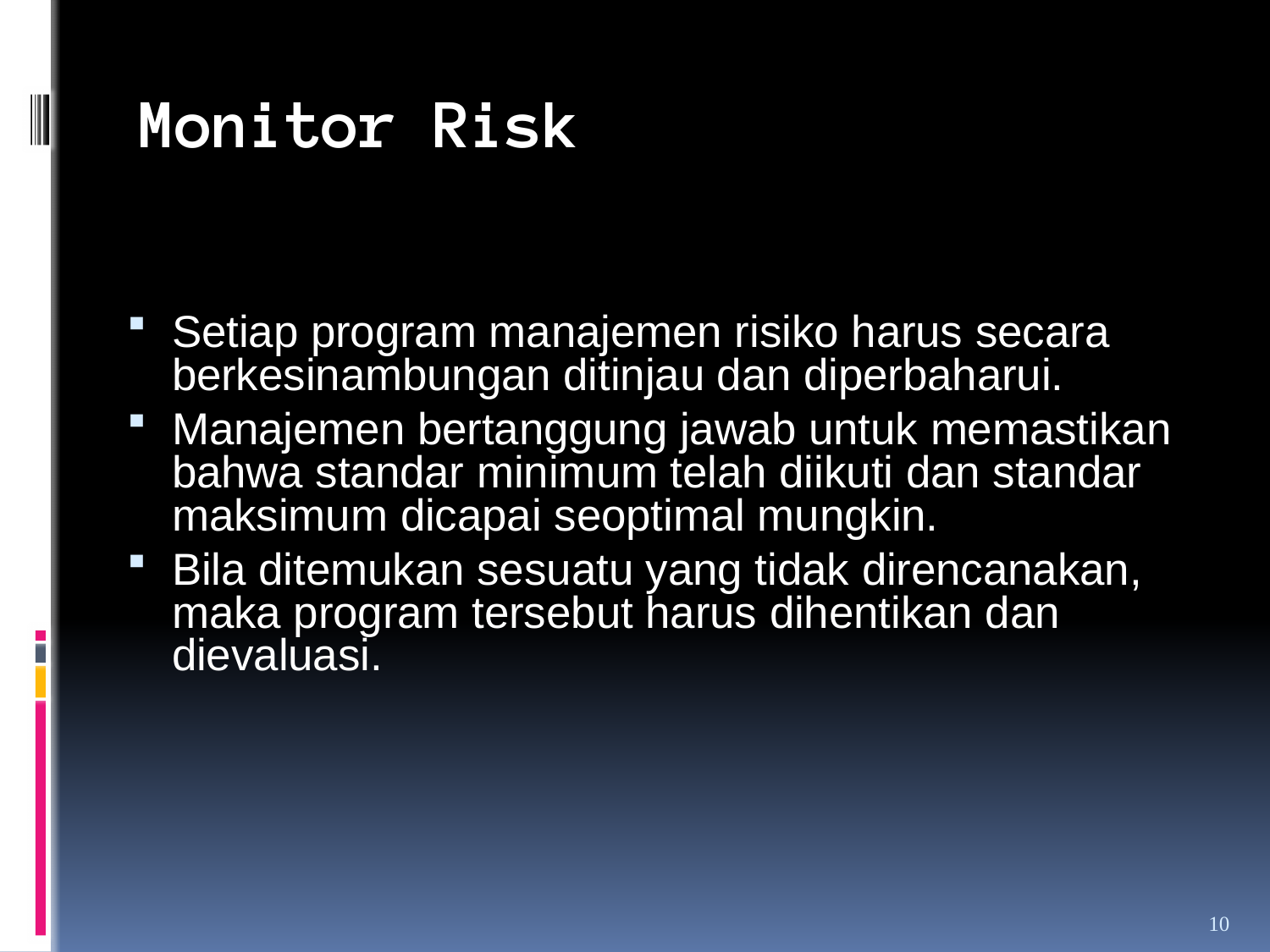

# Monitor Risk
Setiap program manajemen risiko harus secara berkesinambungan ditinjau dan diperbaharui.
Manajemen bertanggung jawab untuk memastikan bahwa standar minimum telah diikuti dan standar maksimum dicapai seoptimal mungkin.
Bila ditemukan sesuatu yang tidak direncanakan, maka program tersebut harus dihentikan dan dievaluasi.
10